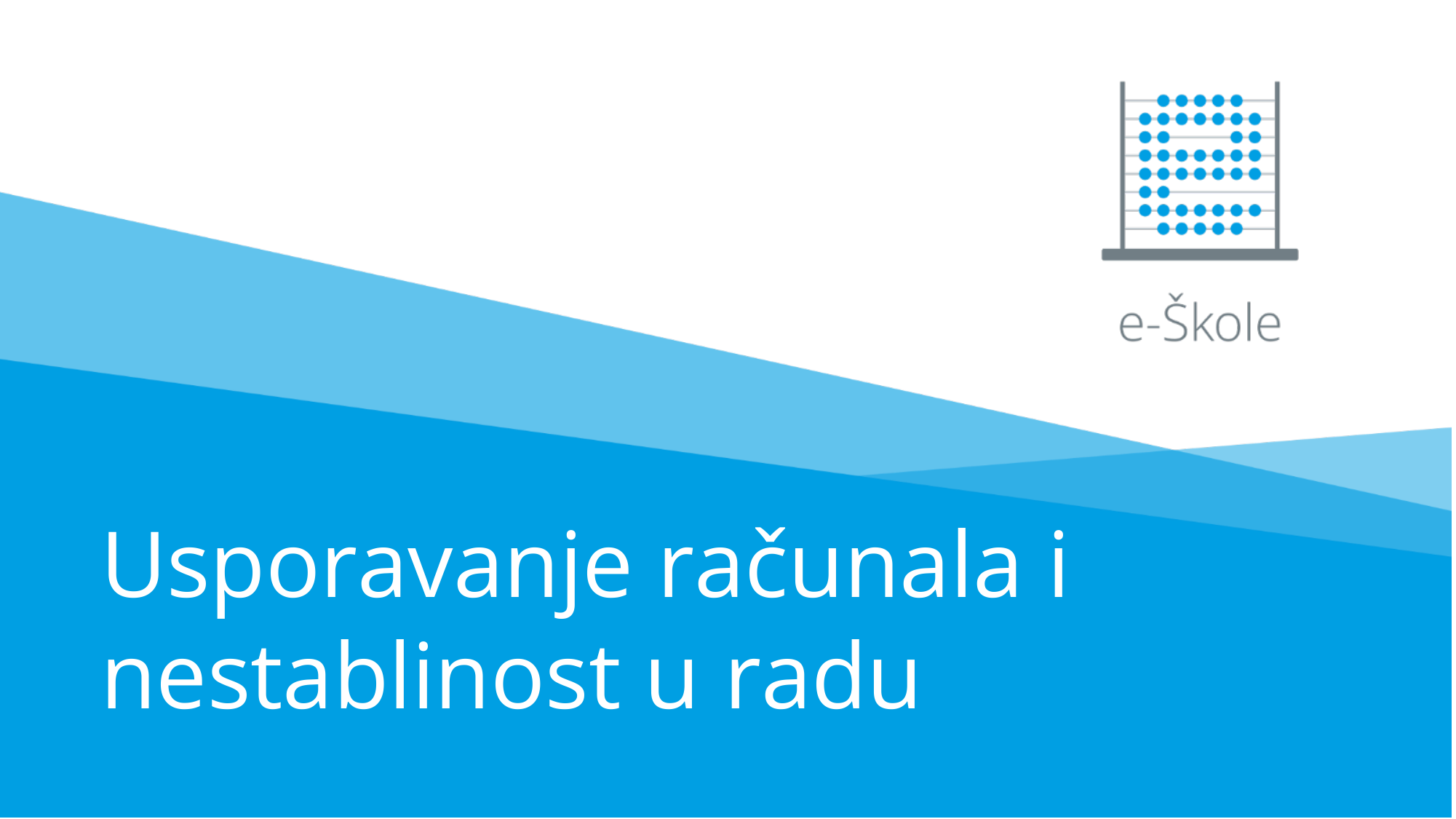

# Usporavanje računala i nestablinost u radu